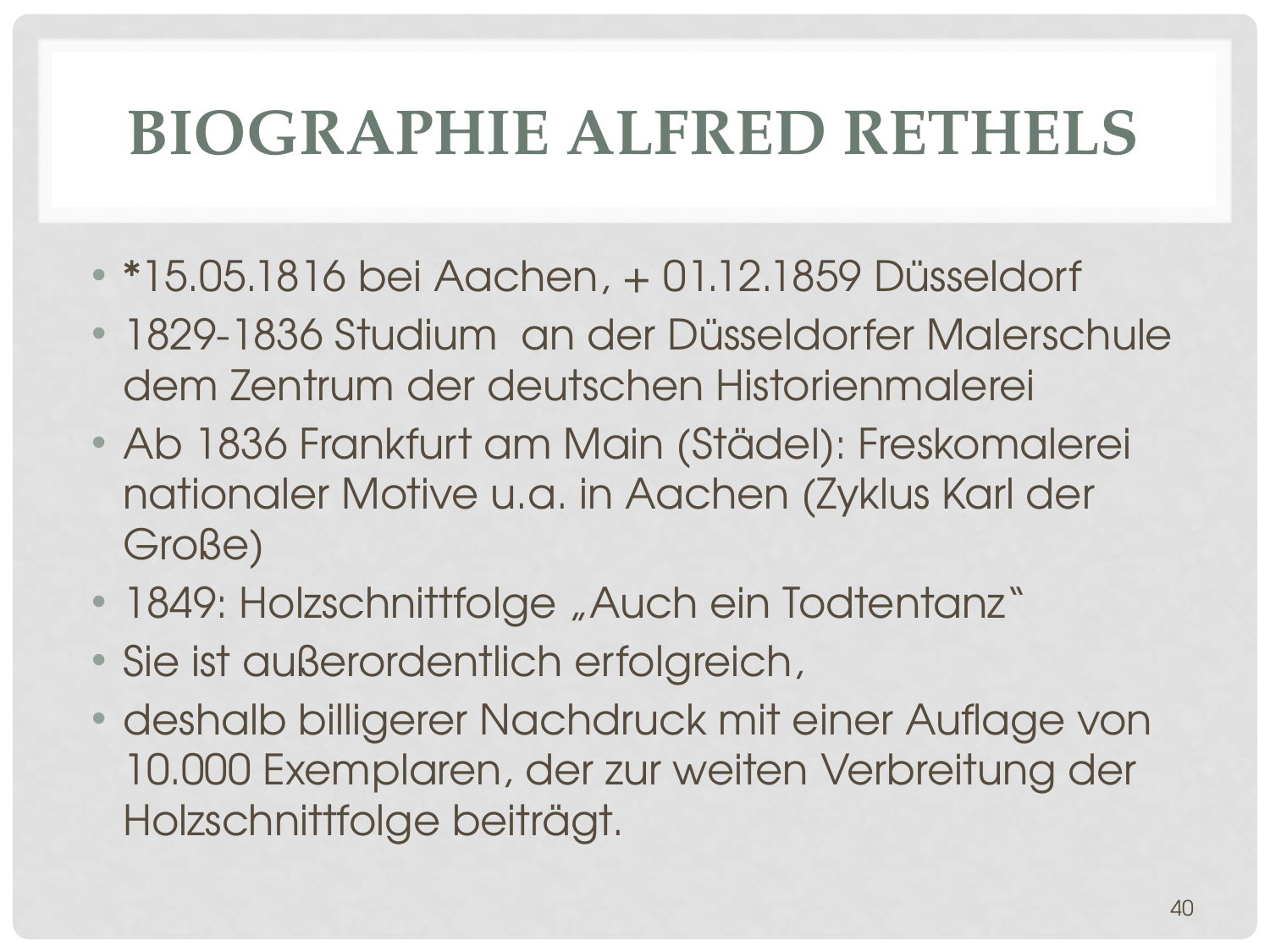

# Biographie Alfred Rethels
*15.05.1816 bei Aachen, + 01.12.1859 Düsseldorf
1829-1836 Studium  an der Düsseldorfer Malerschule dem Zentrum der deutschen Historienmalerei
Ab 1836 Frankfurt am Main (Städel): Freskomalerei nationaler Motive u.a. in Aachen (Zyklus Karl der Große)
1849: Holzschnittfolge „Auch ein Todtentanz“
Sie ist außerordentlich erfolgreich,
deshalb billigerer Nachdruck mit einer Auflage von 10.000 Exemplaren, der zur weiten Verbreitung der Holzschnittfolge beiträgt.
40